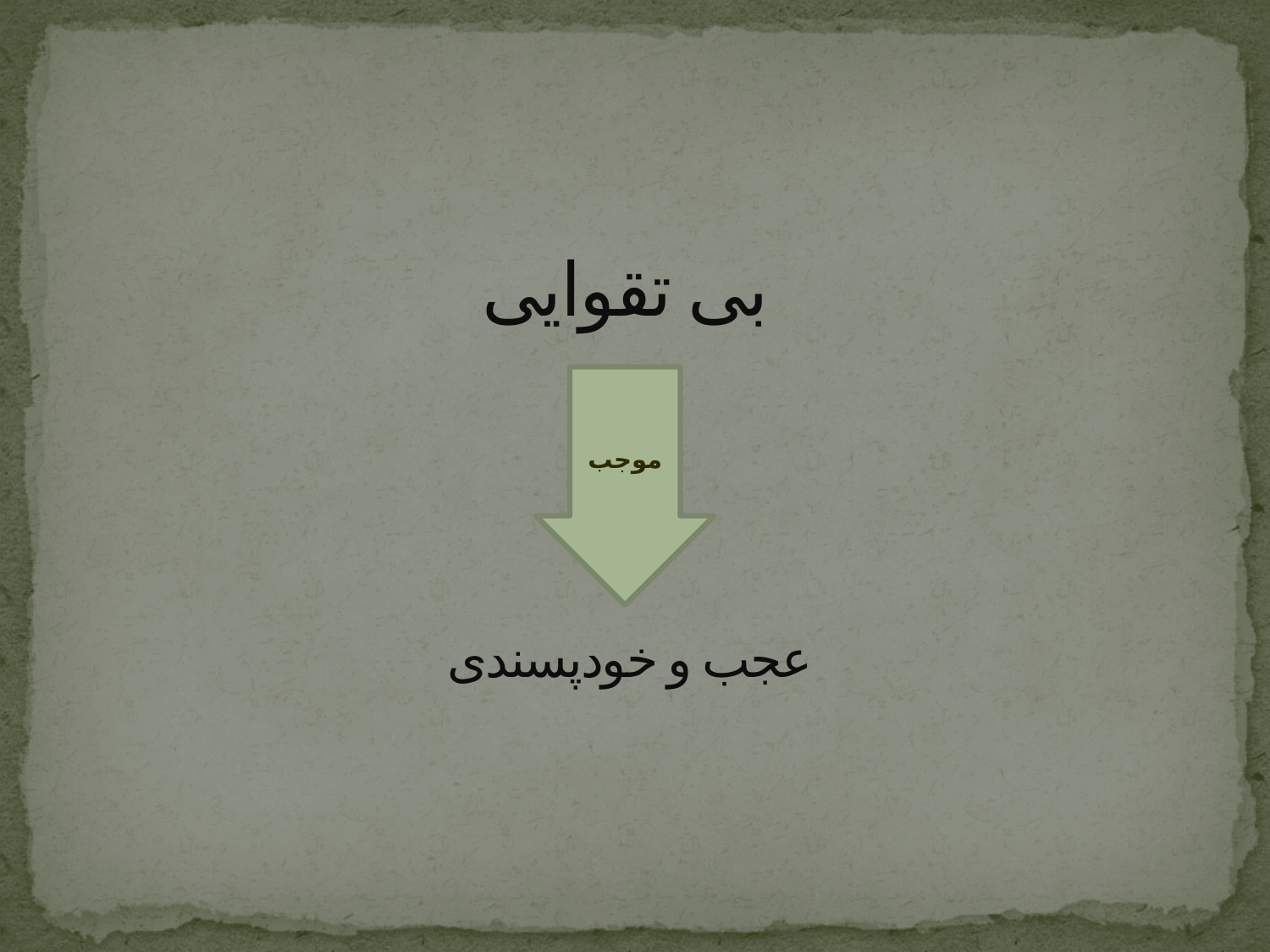

# بی تقوایی
موجب
عجب و خودپسندی